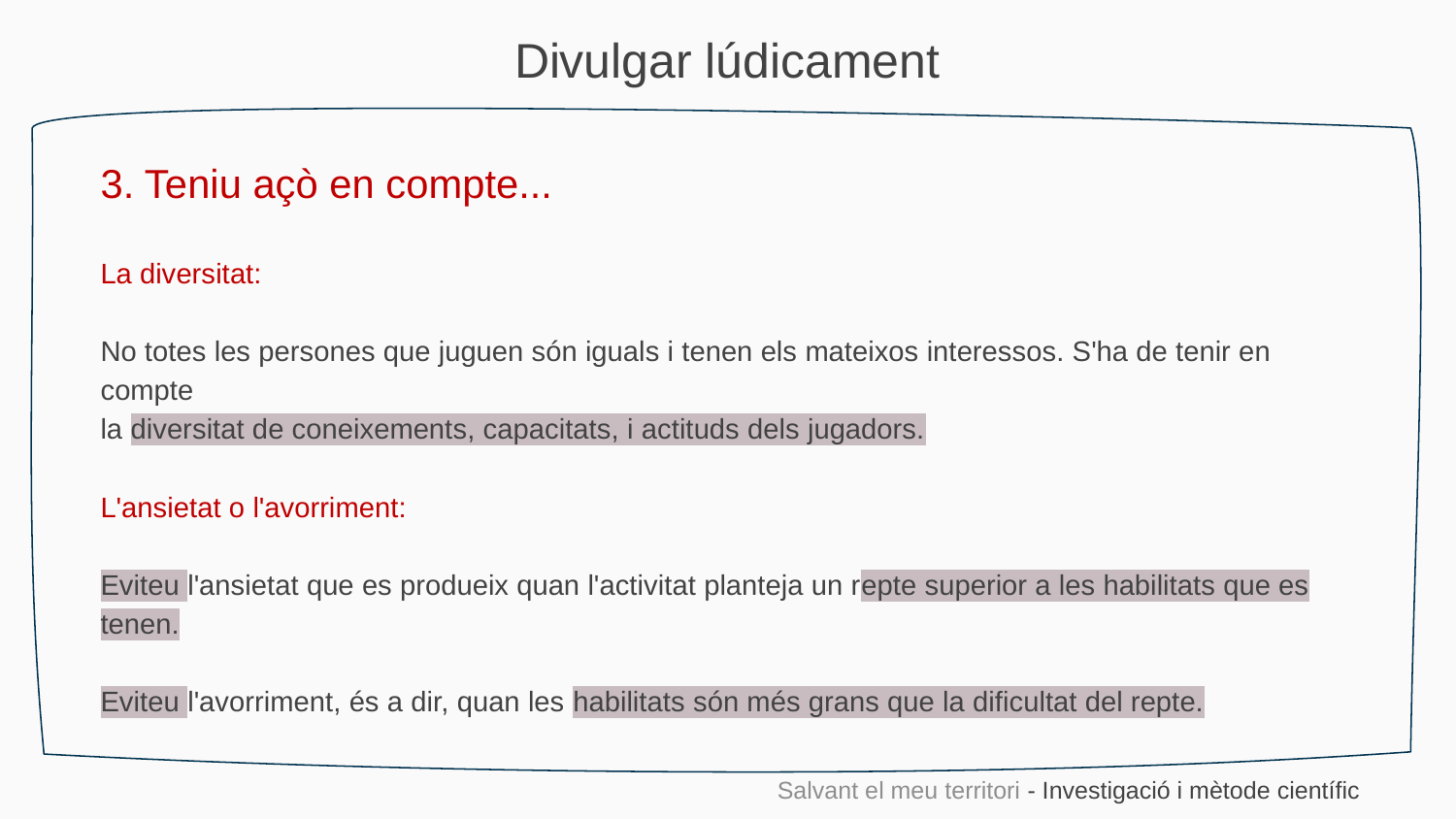

Divulgar lúdicament

3. Teniu açò en compte...

La diversitat:

No totes les persones que juguen són iguals i tenen els mateixos interessos. S'ha de tenir en compte
la diversitat de coneixements, capacitats, i actituds dels jugadors.

L'ansietat o l'avorriment:

Eviteu l'ansietat que es produeix quan l'activitat planteja un repte superior a les habilitats que es tenen.

Eviteu l'avorriment, és a dir, quan les habilitats són més grans que la dificultat del repte.

Salvant el meu territori - Investigació i mètode científic